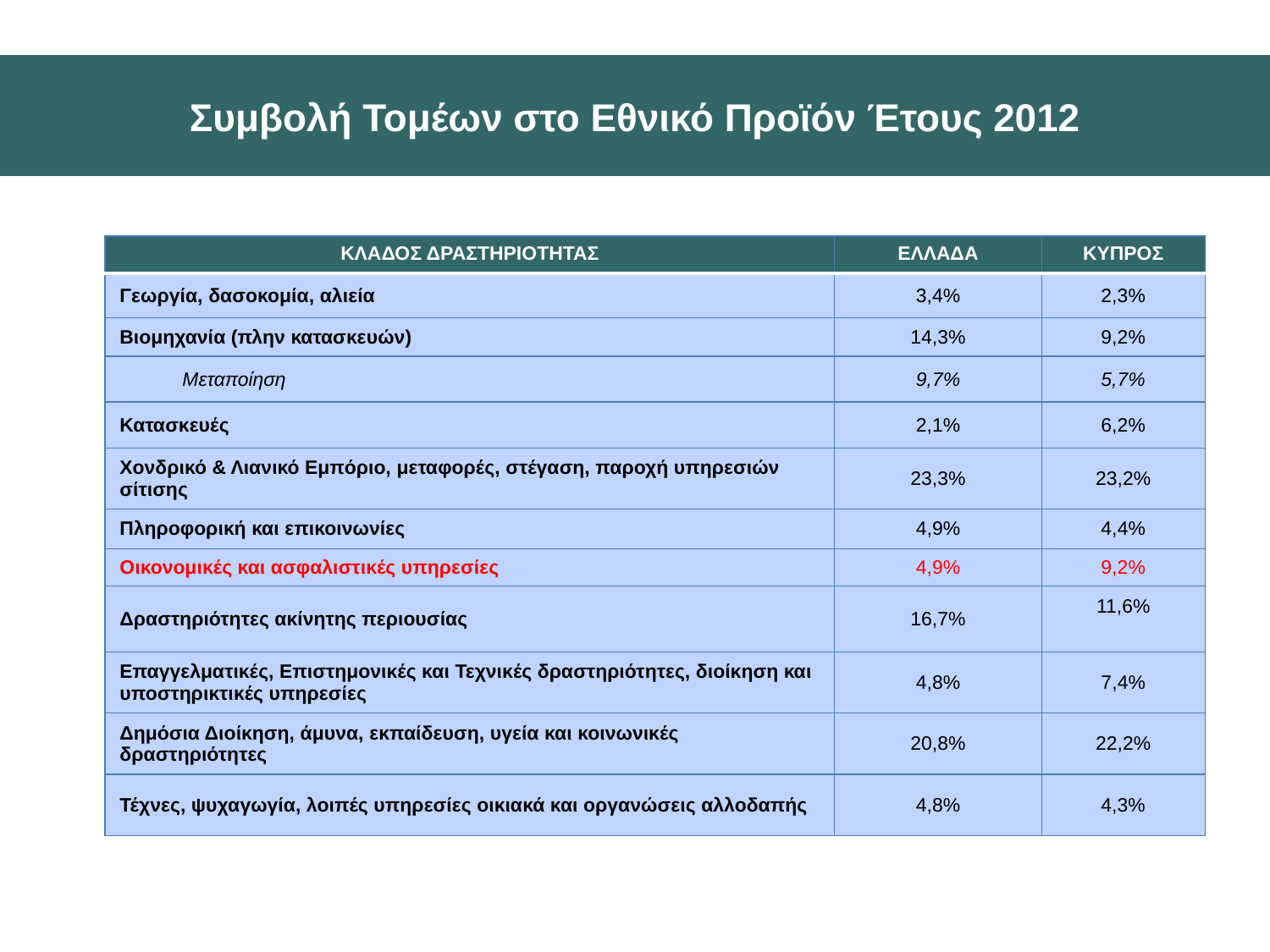

# Συμβολή Τομέων στο Εθνικό Προϊόν Έτους 2012
| ΚΛΑΔΟΣ ΔΡΑΣΤΗΡΙΟΤΗΤΑΣ | ΕΛΛΑΔΑ | ΚΥΠΡΟΣ |
| --- | --- | --- |
| Γεωργία, δασοκομία, αλιεία | 3,4% | 2,3% |
| Βιομηχανία (πλην κατασκευών) | 14,3% | 9,2% |
| Μεταποίηση | 9,7% | 5,7% |
| Κατασκευές | 2,1% | 6,2% |
| Χονδρικό & Λιανικό Εμπόριο, μεταφορές, στέγαση, παροχή υπηρεσιών σίτισης | 23,3% | 23,2% |
| Πληροφορική και επικοινωνίες | 4,9% | 4,4% |
| Οικονομικές και ασφαλιστικές υπηρεσίες | 4,9% | 9,2% |
| Δραστηριότητες ακίνητης περιουσίας | 16,7% | 11,6% |
| Επαγγελματικές, Επιστημονικές και Τεχνικές δραστηριότητες, διοίκηση και υποστηρικτικές υπηρεσίες | 4,8% | 7,4% |
| Δημόσια Διοίκηση, άμυνα, εκπαίδευση, υγεία και κοινωνικές δραστηριότητες | 20,8% | 22,2% |
| Τέχνες, ψυχαγωγία, λοιπές υπηρεσίες οικιακά και οργανώσεις αλλοδαπής | 4,8% | 4,3% |